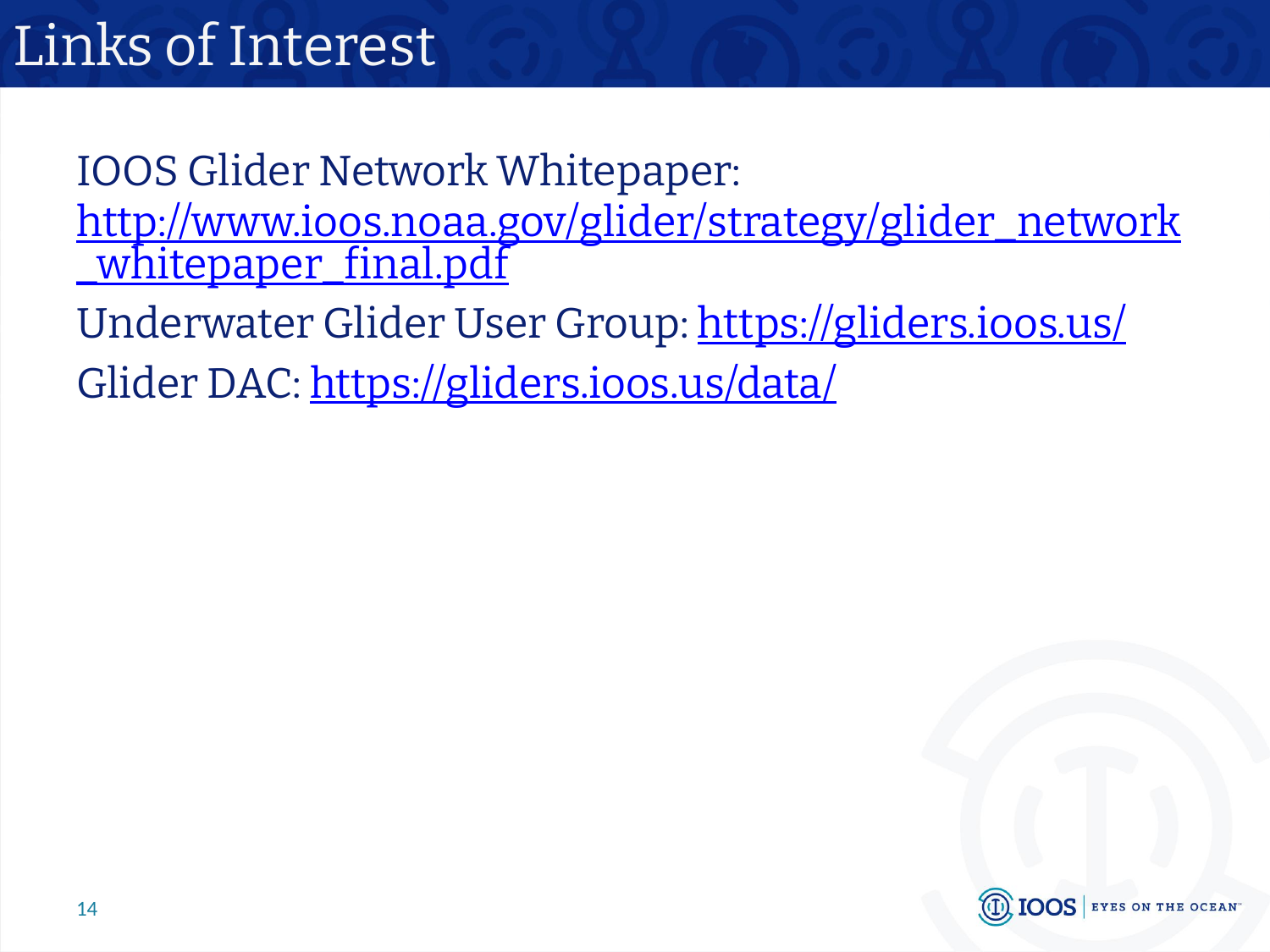

# Links of Interest
IOOS Glider Network Whitepaper: http://www.ioos.noaa.gov/glider/strategy/glider_network_whitepaper_final.pdf
Underwater Glider User Group: https://gliders.ioos.us/
Glider DAC: https://gliders.ioos.us/data/

14